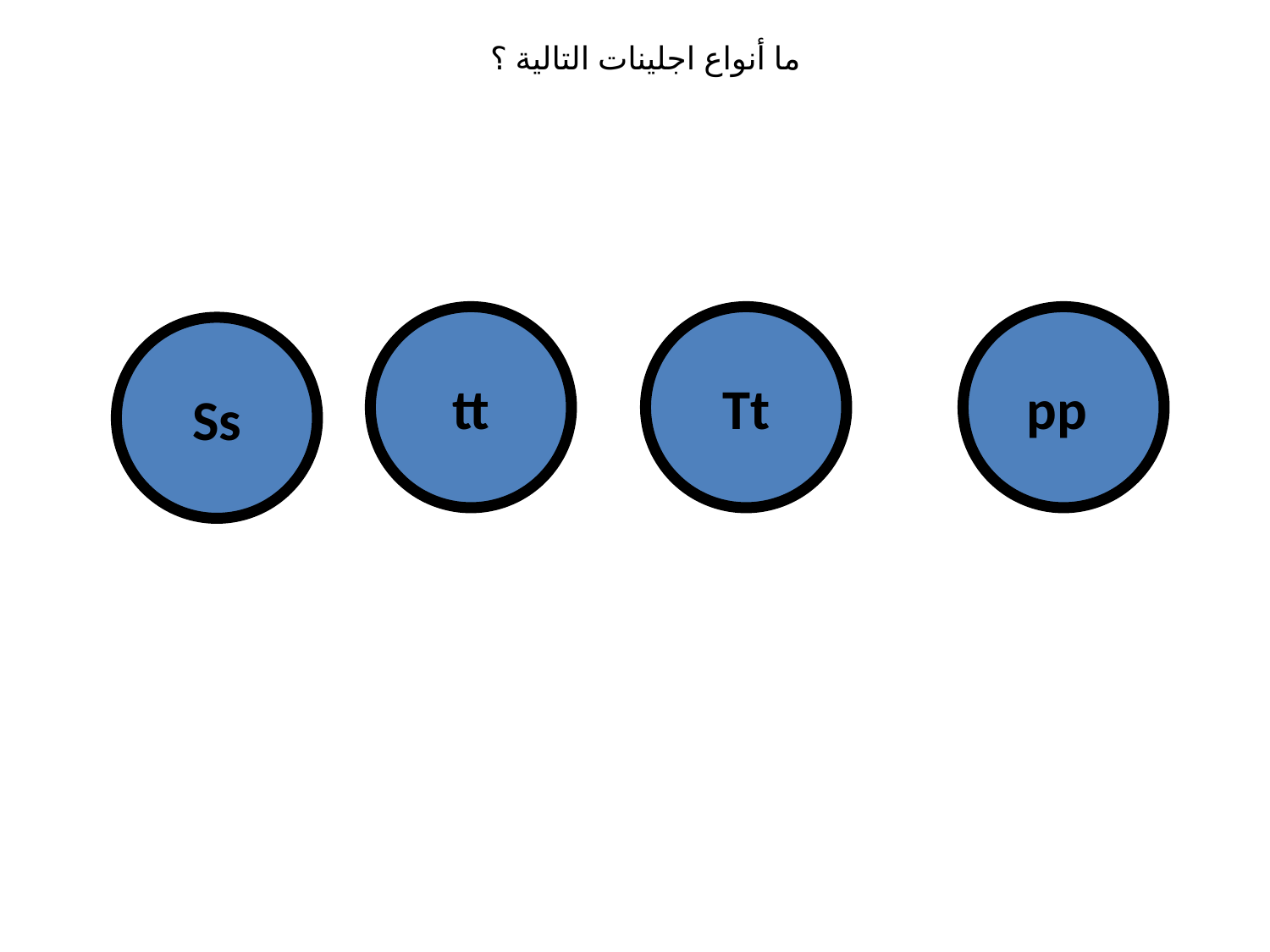

ما أنواع اجلينات التالية ؟
tt
Tt
pp
Ss